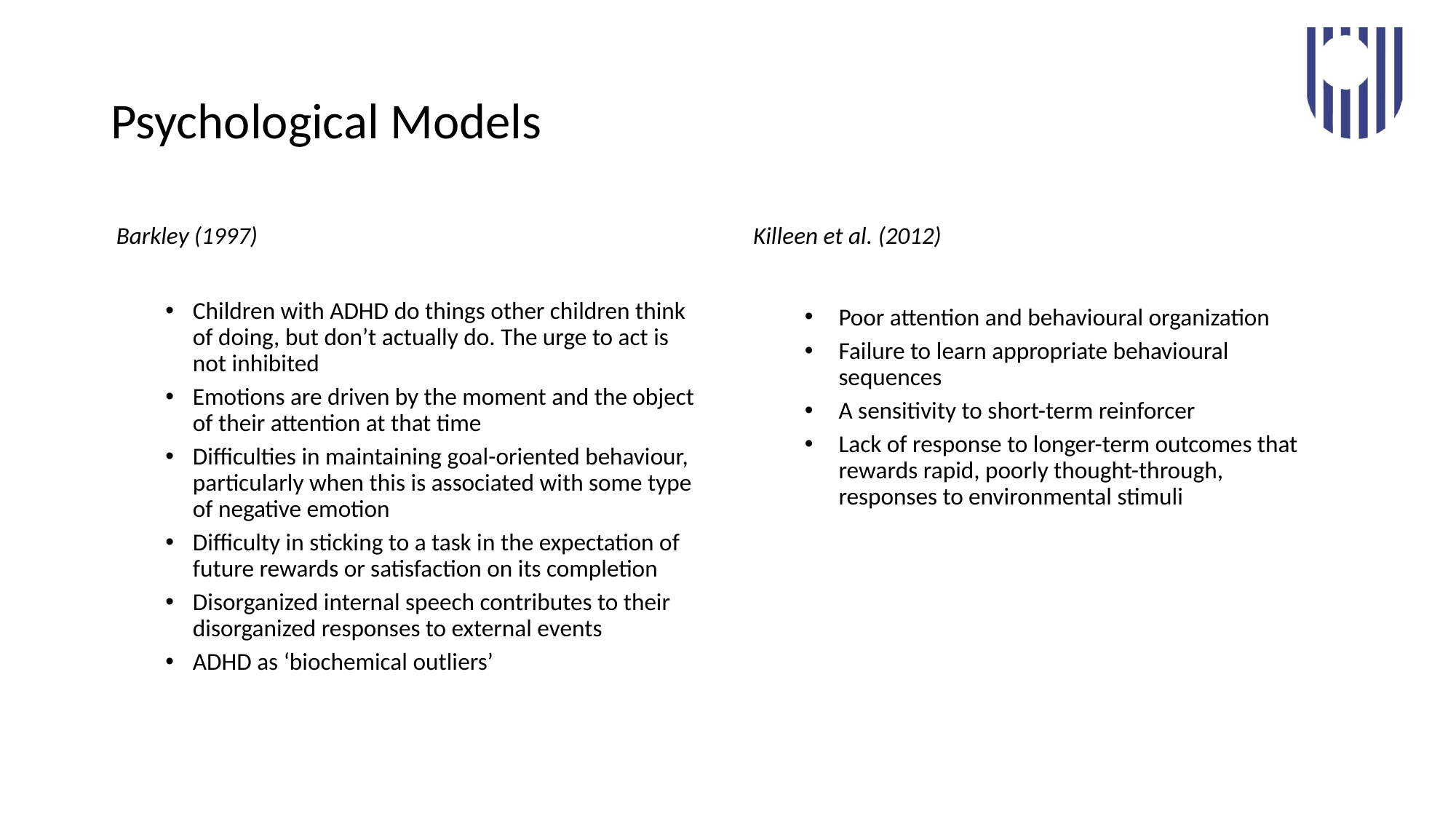

# Psychological Models
 Barkley (1997)

Children with ADHD do things other children think of doing, but don’t actually do. The urge to act is not inhibited
Emotions are driven by the moment and the object of their attention at that time
Difficulties in maintaining goal-oriented behaviour, particularly when this is associated with some type of negative emotion
Difficulty in sticking to a task in the expectation of future rewards or satisfaction on its completion
Disorganized internal speech contributes to their disorganized responses to external events
ADHD as ‘biochemical outliers’
 Killeen et al. (2012)

Poor attention and behavioural organization
Failure to learn appropriate behavioural sequences
A sensitivity to short-term reinforcer
Lack of response to longer-term outcomes that rewards rapid, poorly thought-through, responses to environmental stimuli